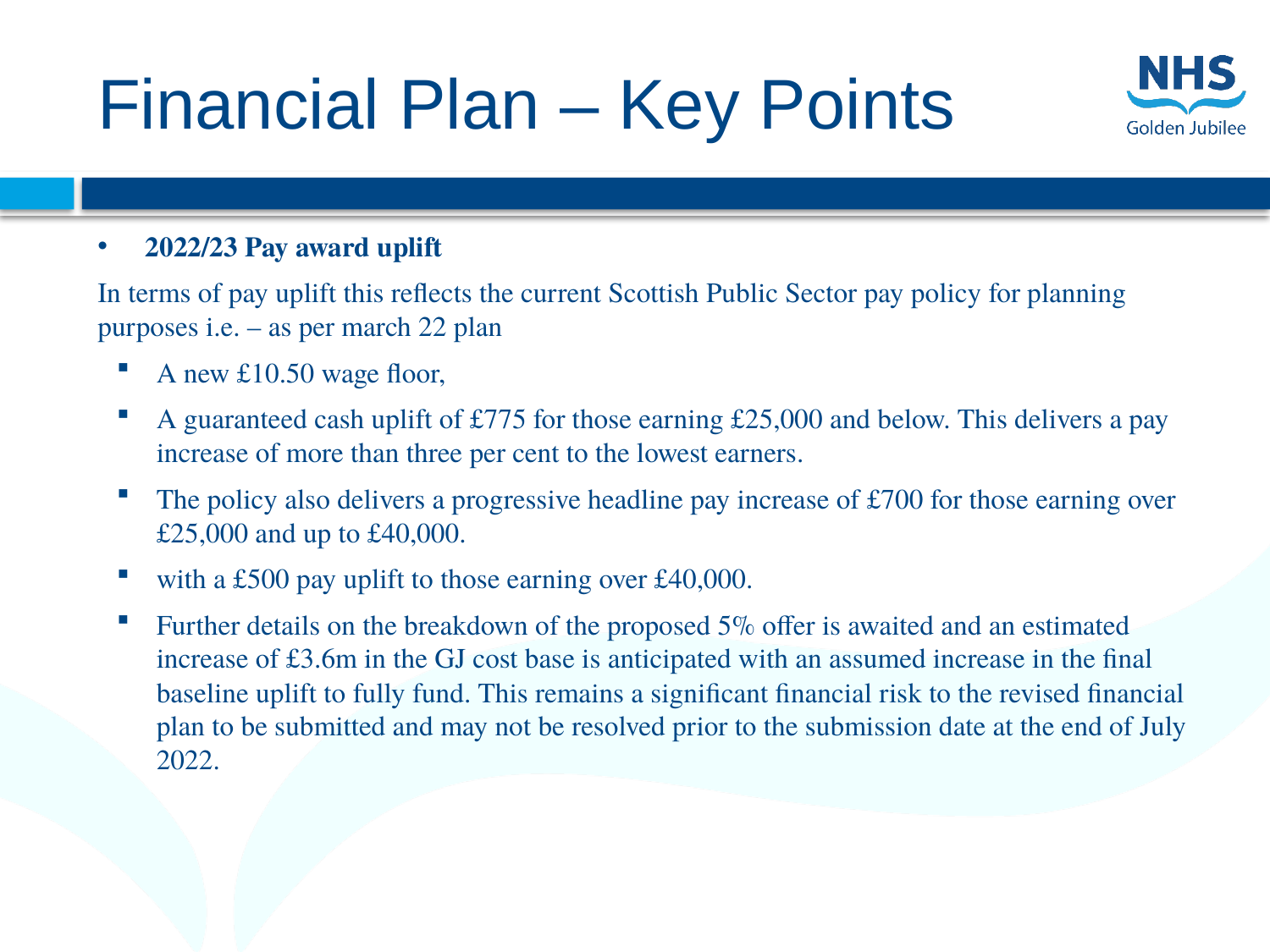

# Financial Plan – Key Points
2022/23 Pay award uplift
In terms of pay uplift this reflects the current Scottish Public Sector pay policy for planning purposes i.e. – as per march 22 plan
A new £10.50 wage floor,
A guaranteed cash uplift of £775 for those earning £25,000 and below. This delivers a pay increase of more than three per cent to the lowest earners.
The policy also delivers a progressive headline pay increase of £700 for those earning over £25,000 and up to £40,000.
with a £500 pay uplift to those earning over £40,000.
Further details on the breakdown of the proposed 5% offer is awaited and an estimated increase of £3.6m in the GJ cost base is anticipated with an assumed increase in the final baseline uplift to fully fund. This remains a significant financial risk to the revised financial plan to be submitted and may not be resolved prior to the submission date at the end of July 2022.